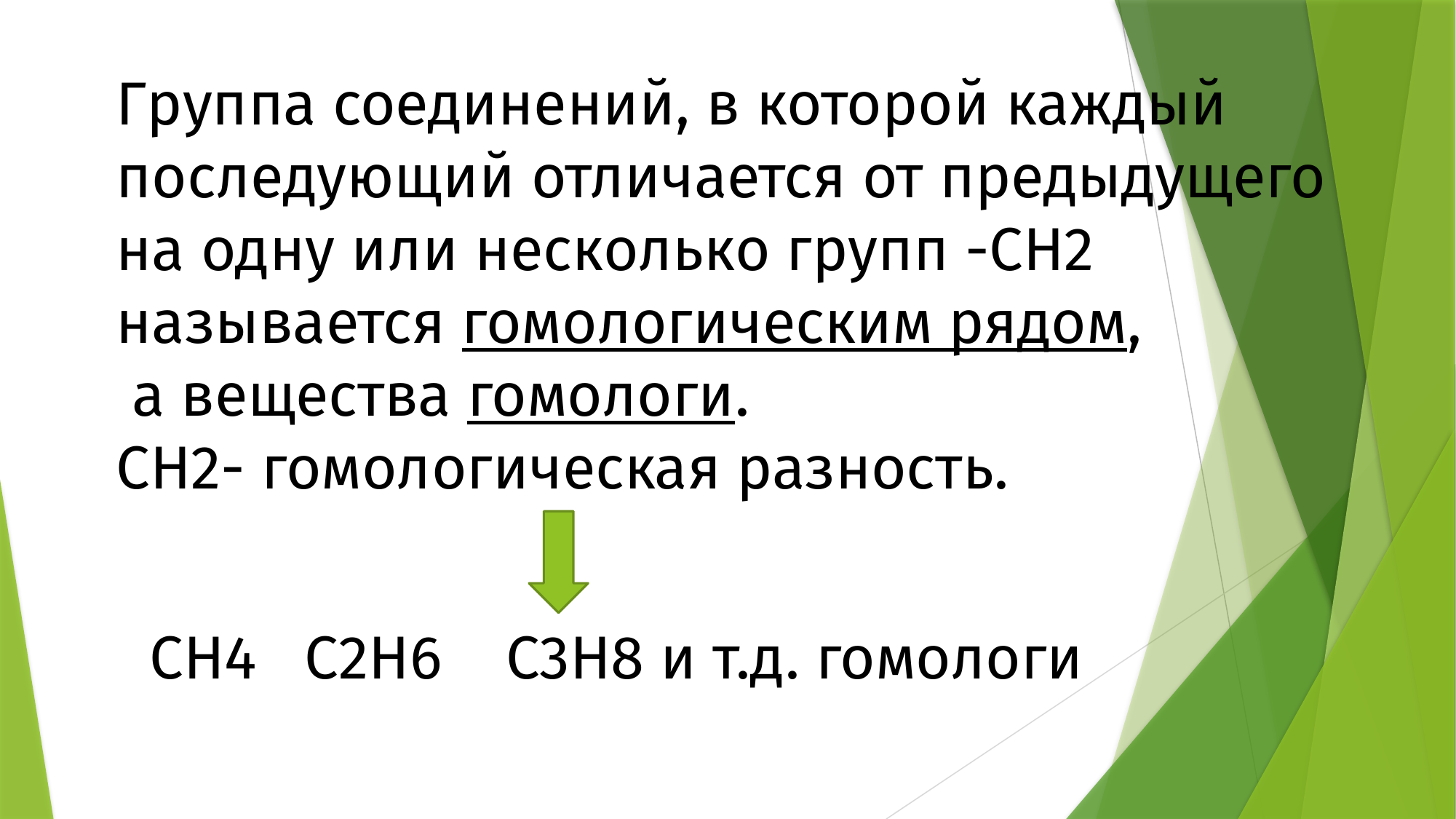

Группа соединений, в которой каждый
последующий отличается от предыдущего
на одну или несколько групп -СН2
называется гомологическим рядом,
 а вещества гомологи.
СН2- гомологическая разность.

СН4   С2Н6    С3Н8 и т.д. гомологи